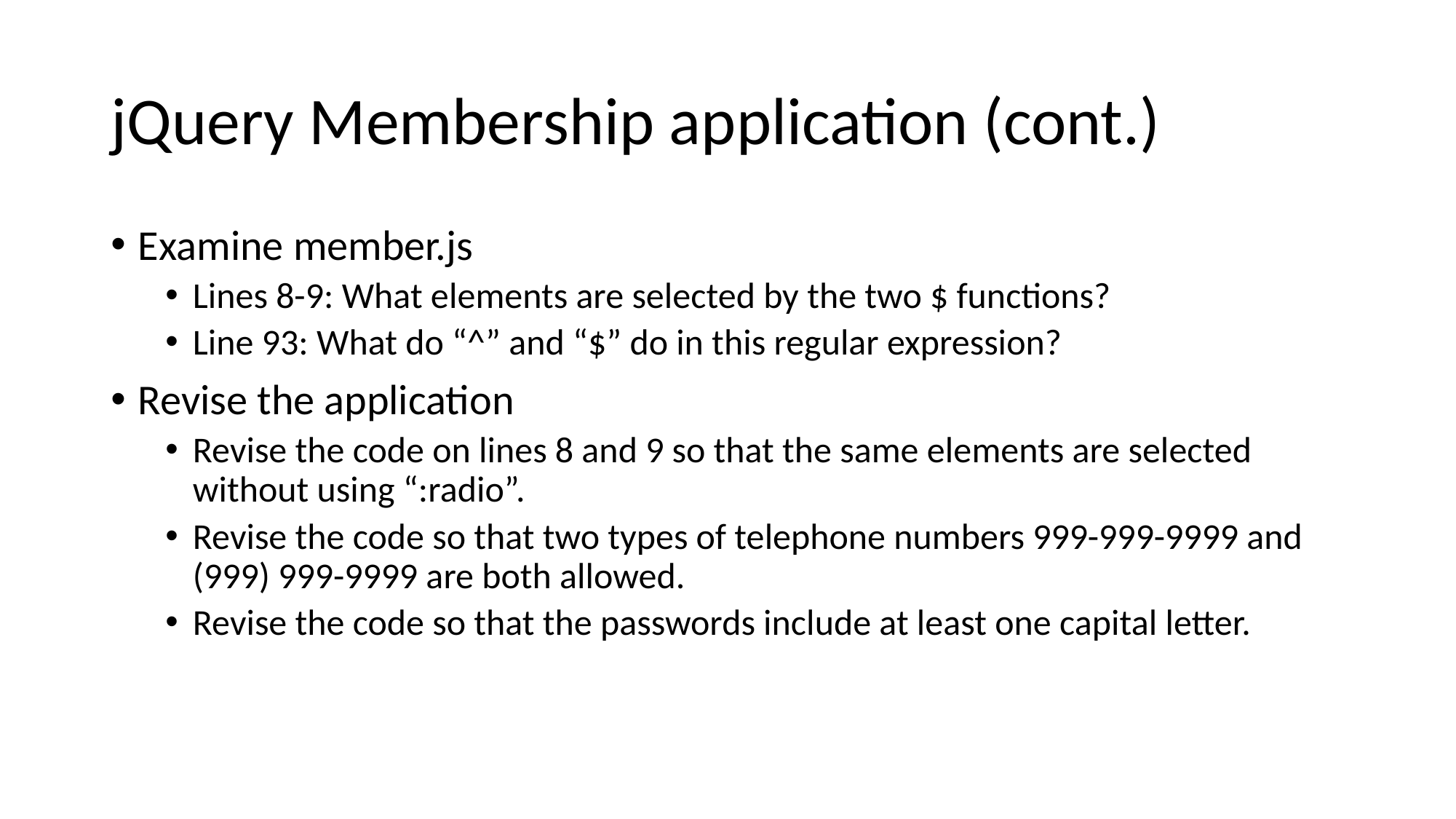

# jQuery Membership application (cont.)
Examine member.js
Lines 8-9: What elements are selected by the two $ functions?
Line 93: What do “^” and “$” do in this regular expression?
Revise the application
Revise the code on lines 8 and 9 so that the same elements are selected without using “:radio”.
Revise the code so that two types of telephone numbers 999-999-9999 and (999) 999-9999 are both allowed.
Revise the code so that the passwords include at least one capital letter.